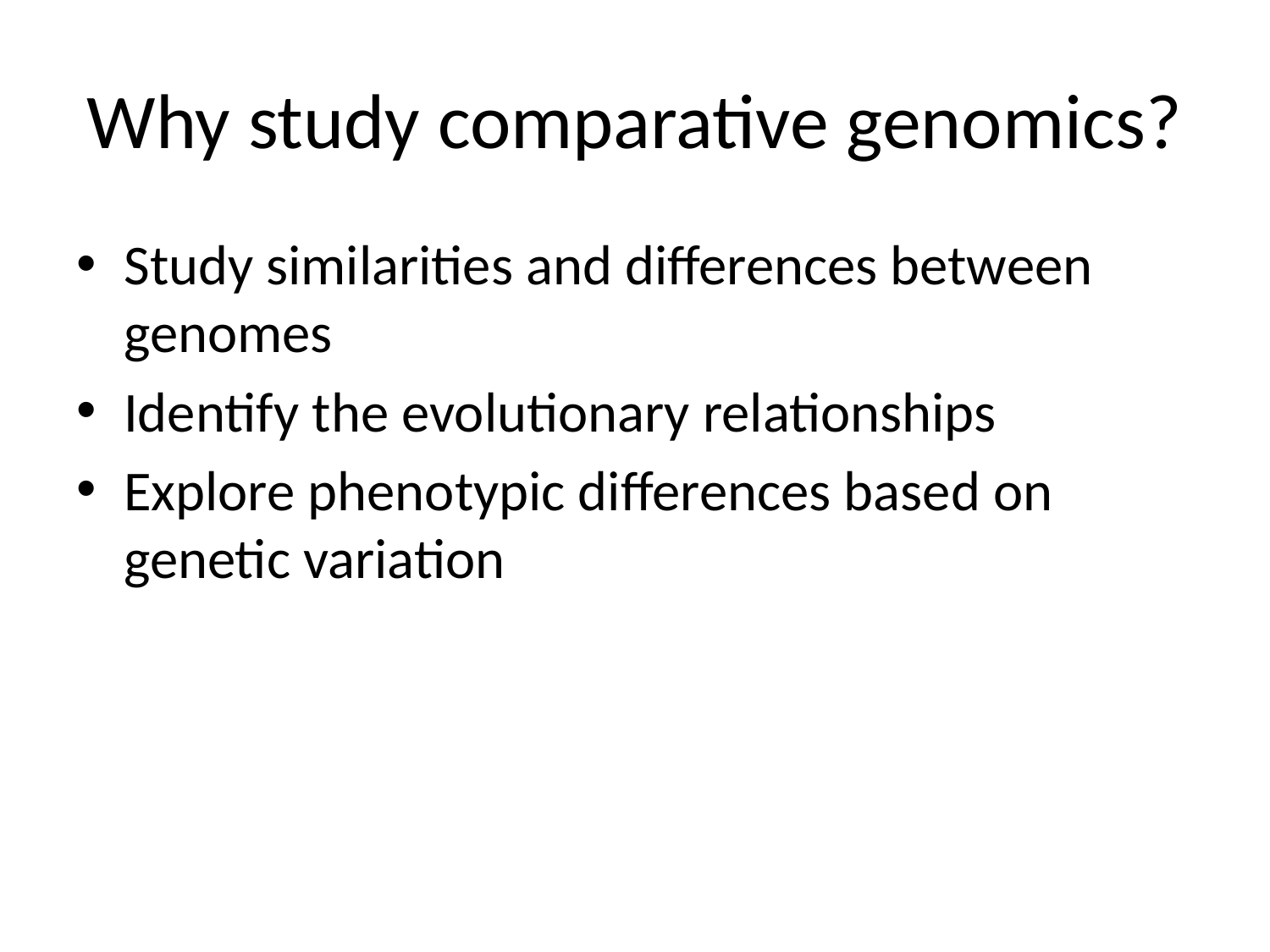

# Why study comparative genomics?
Study similarities and differences between genomes
Identify the evolutionary relationships
Explore phenotypic differences based on genetic variation